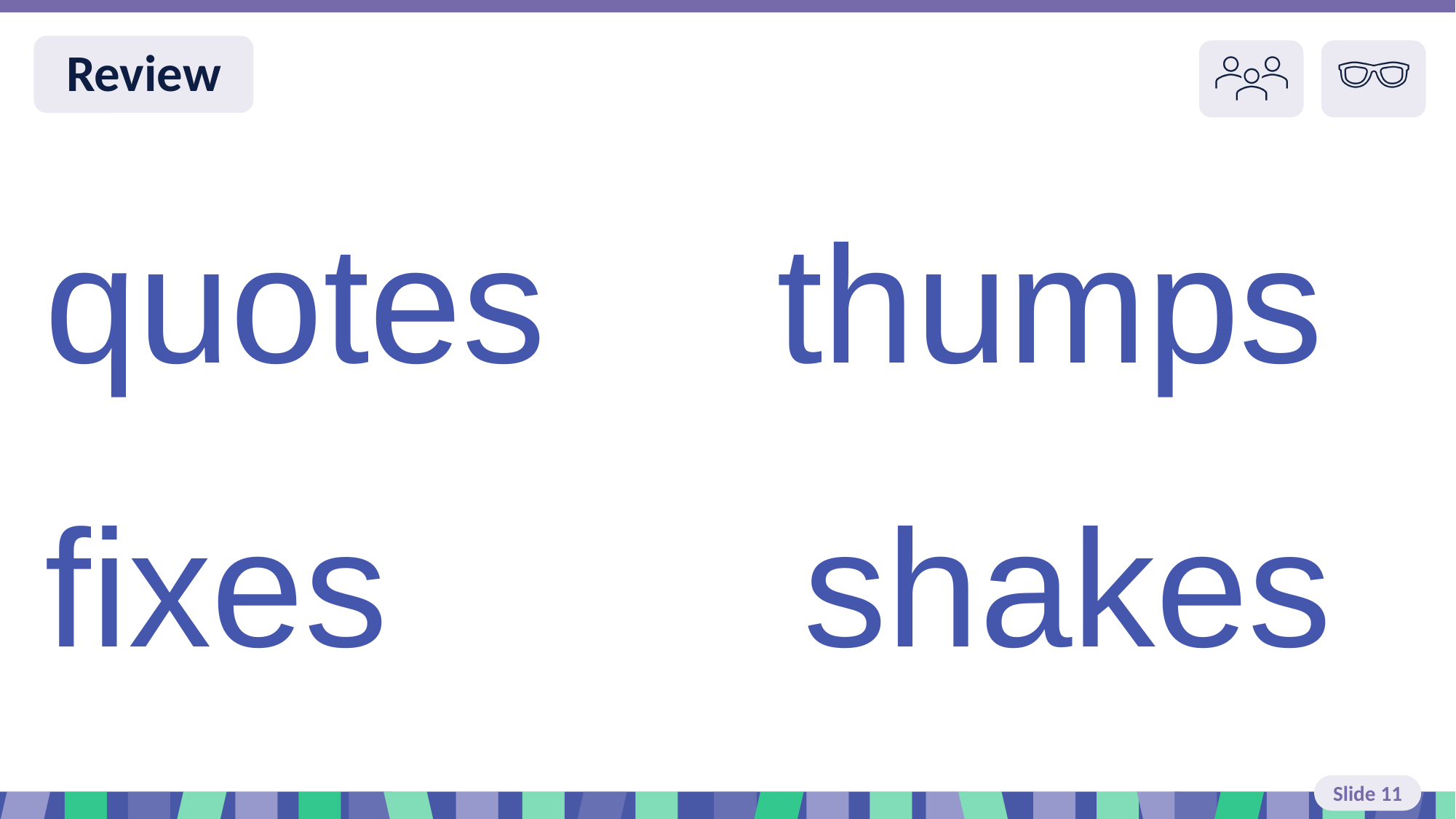

Slide 11 Review You do
quotes     thumps

fixes         shakes